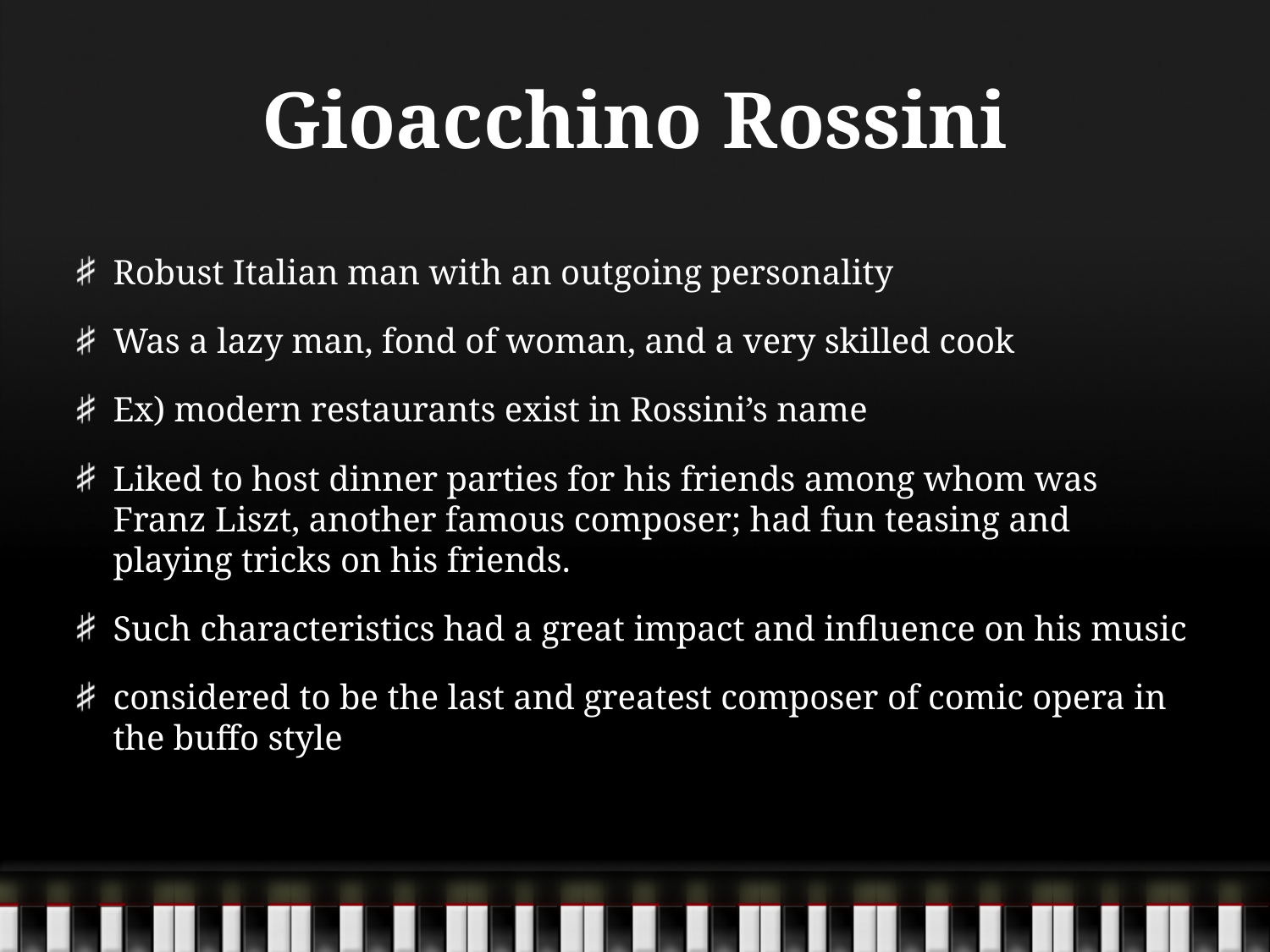

# Gioacchino Rossini
Robust Italian man with an outgoing personality
Was a lazy man, fond of woman, and a very skilled cook
Ex) modern restaurants exist in Rossini’s name
Liked to host dinner parties for his friends among whom was Franz Liszt, another famous composer; had fun teasing and playing tricks on his friends.
Such characteristics had a great impact and influence on his music
considered to be the last and greatest composer of comic opera in the buffo style